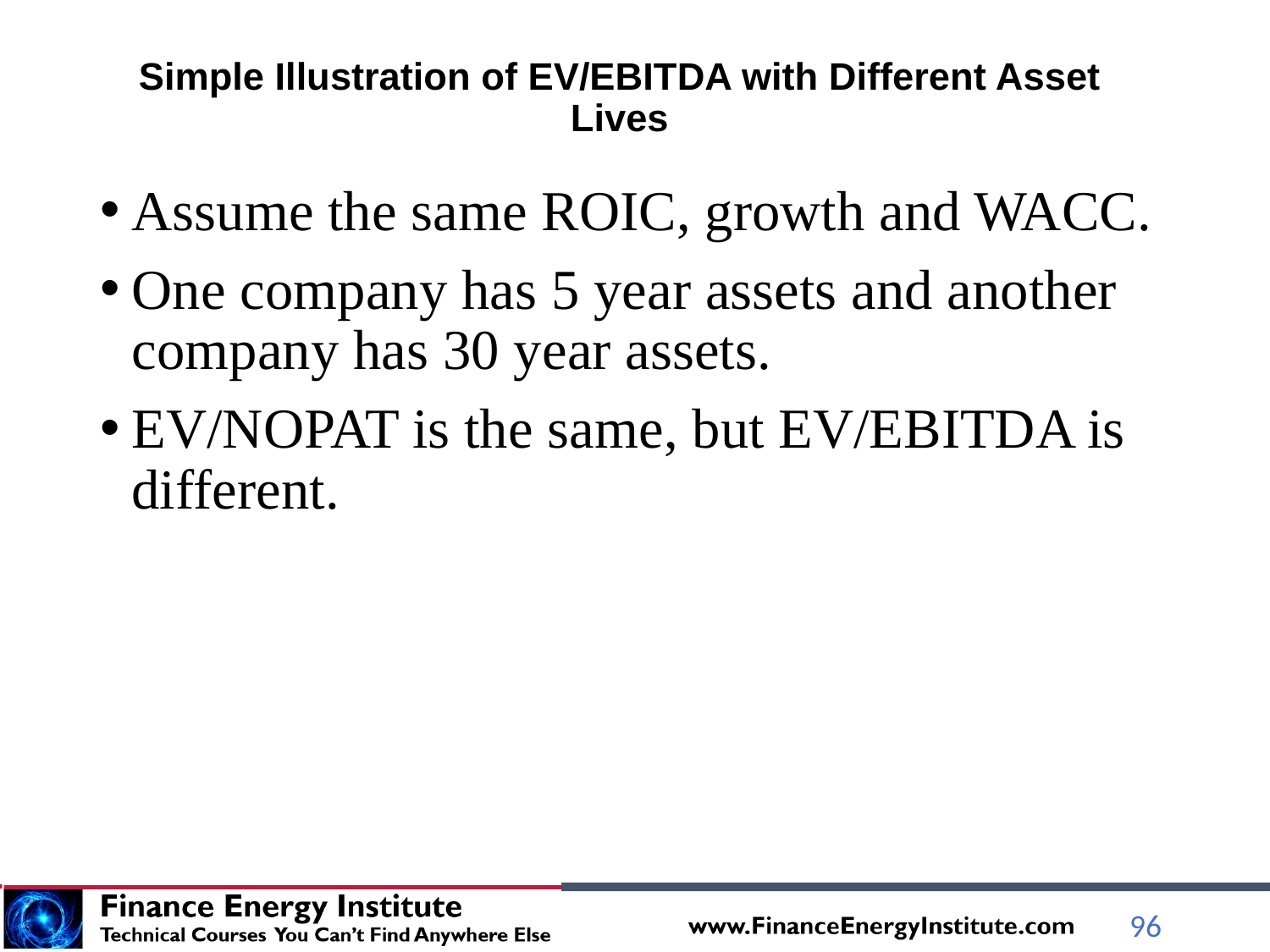

# Simple Illustration of EV/EBITDA with Different Asset Lives
Assume the same ROIC, growth and WACC.
One company has 5 year assets and another company has 30 year assets.
EV/NOPAT is the same, but EV/EBITDA is different.
96